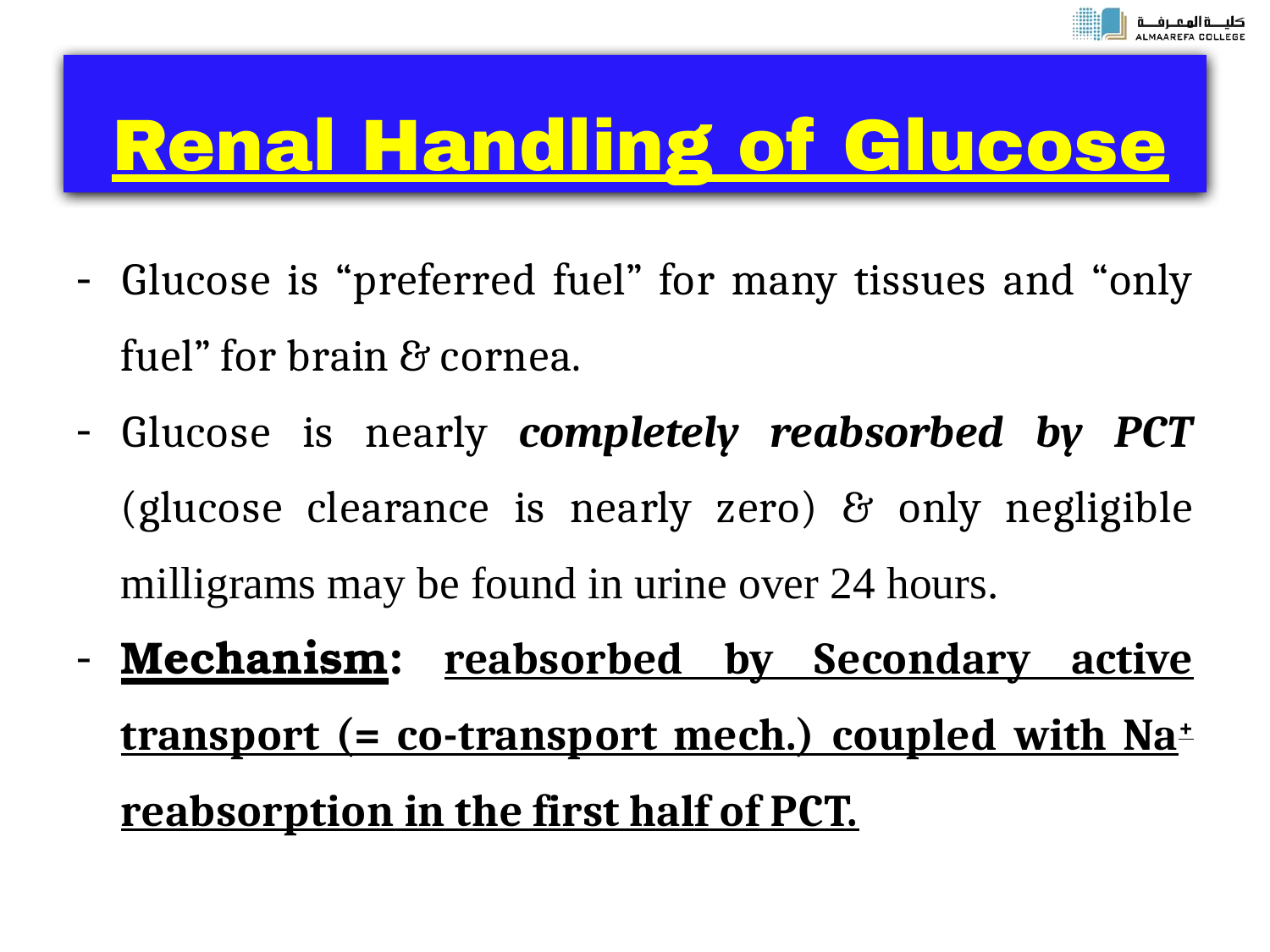

# Renal Handling of Glucose
Glucose is “preferred fuel” for many tissues and “only fuel” for brain & cornea.
Glucose is nearly completely reabsorbed by PCT (glucose clearance is nearly zero) & only negligible milligrams may be found in urine over 24 hours.
Mechanism: reabsorbed by Secondary active transport (= co-transport mech.) coupled with Na+ reabsorption in the first half of PCT.